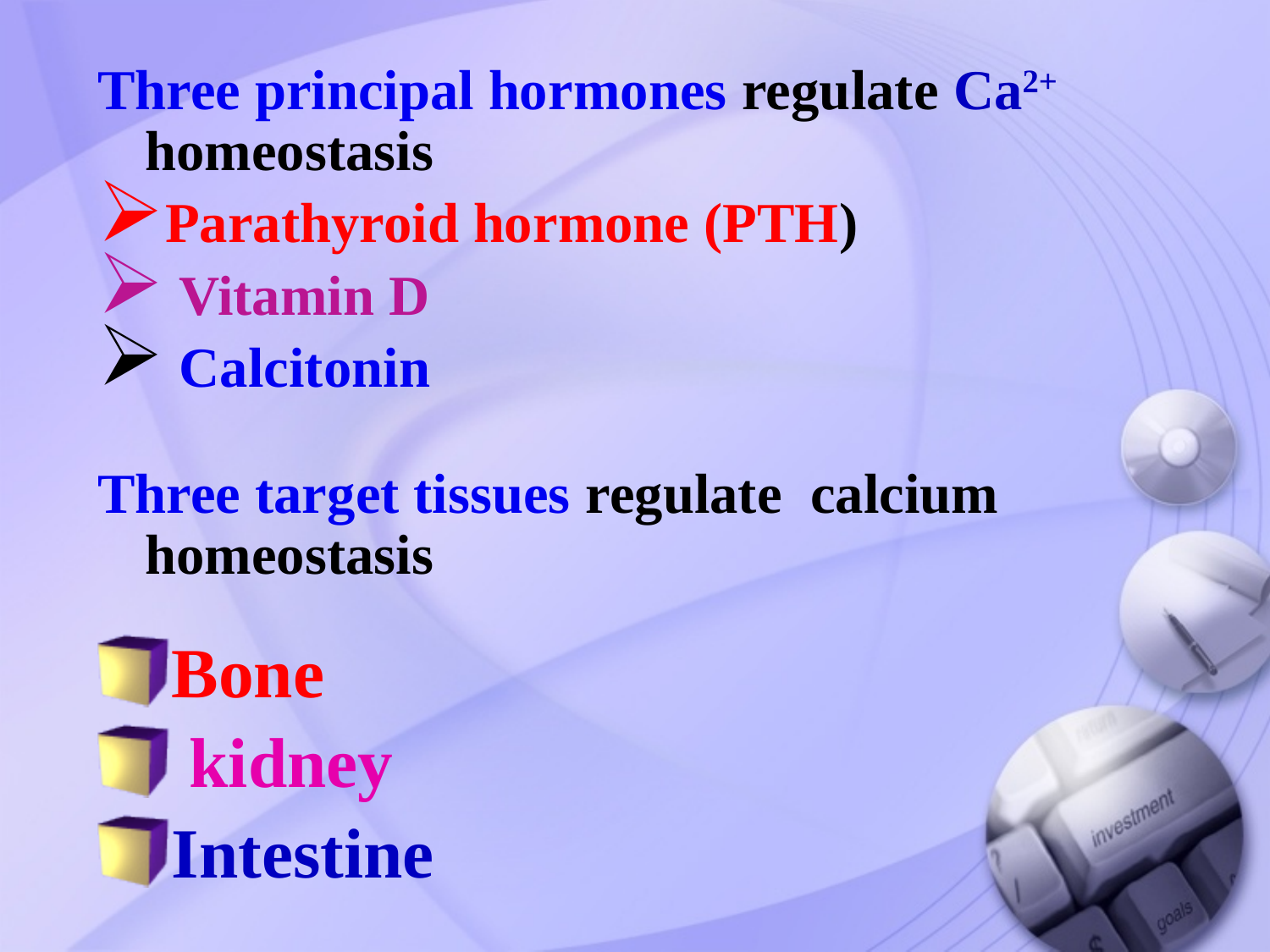

Three principal hormones regulate Ca2+ homeostasis
Parathyroid hormone (PTH)
 Vitamin D
 Calcitonin

Three target tissues regulate  calcium homeostasis

Bone
 kidney
Intestine